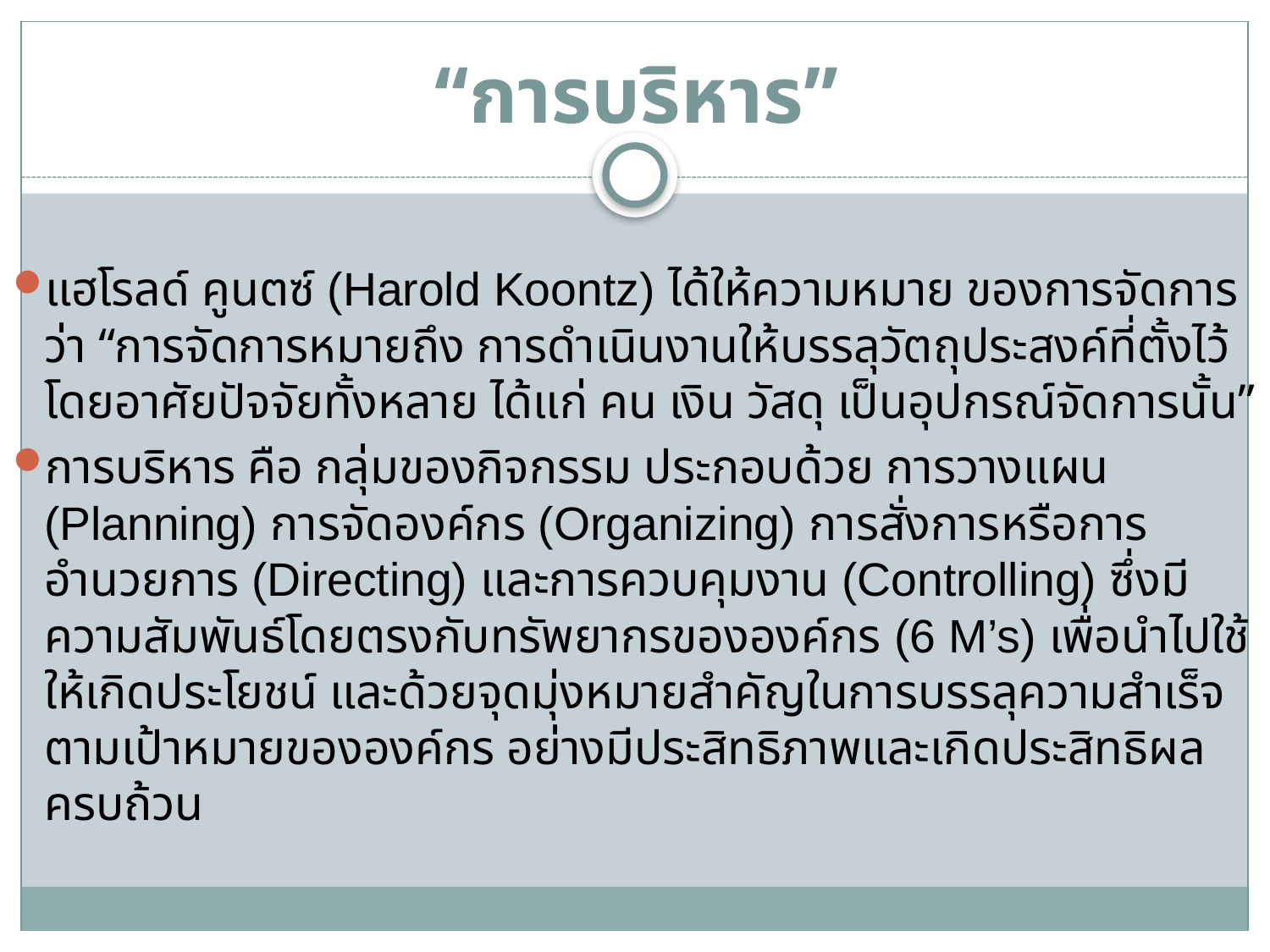

# “การบริหาร”

แฮโรลด์ คูนตซ์ (Harold Koontz) ได้ให้ความหมาย ของการจัดการว่า “การจัดการหมายถึง การดำเนินงานให้บรรลุวัตถุประสงค์ที่ตั้งไว้ โดยอาศัยปัจจัยทั้งหลาย ได้แก่ คน เงิน วัสดุ เป็นอุปกรณ์จัดการนั้น”
การบริหาร คือ กลุ่มของกิจกรรม ประกอบด้วย การวางแผน (Planning) การจัดองค์กร (Organizing) การสั่งการหรือการอำนวยการ (Directing) และการควบคุมงาน (Controlling) ซึ่งมีความสัมพันธ์โดยตรงกับทรัพยากรขององค์กร (6 M’s) เพื่อนำไปใช้ให้เกิดประโยชน์ และด้วยจุดมุ่งหมายสำคัญในการบรรลุความสำเร็จตามเป้าหมายขององค์กร อย่างมีประสิทธิภาพและเกิดประสิทธิผลครบถ้วน